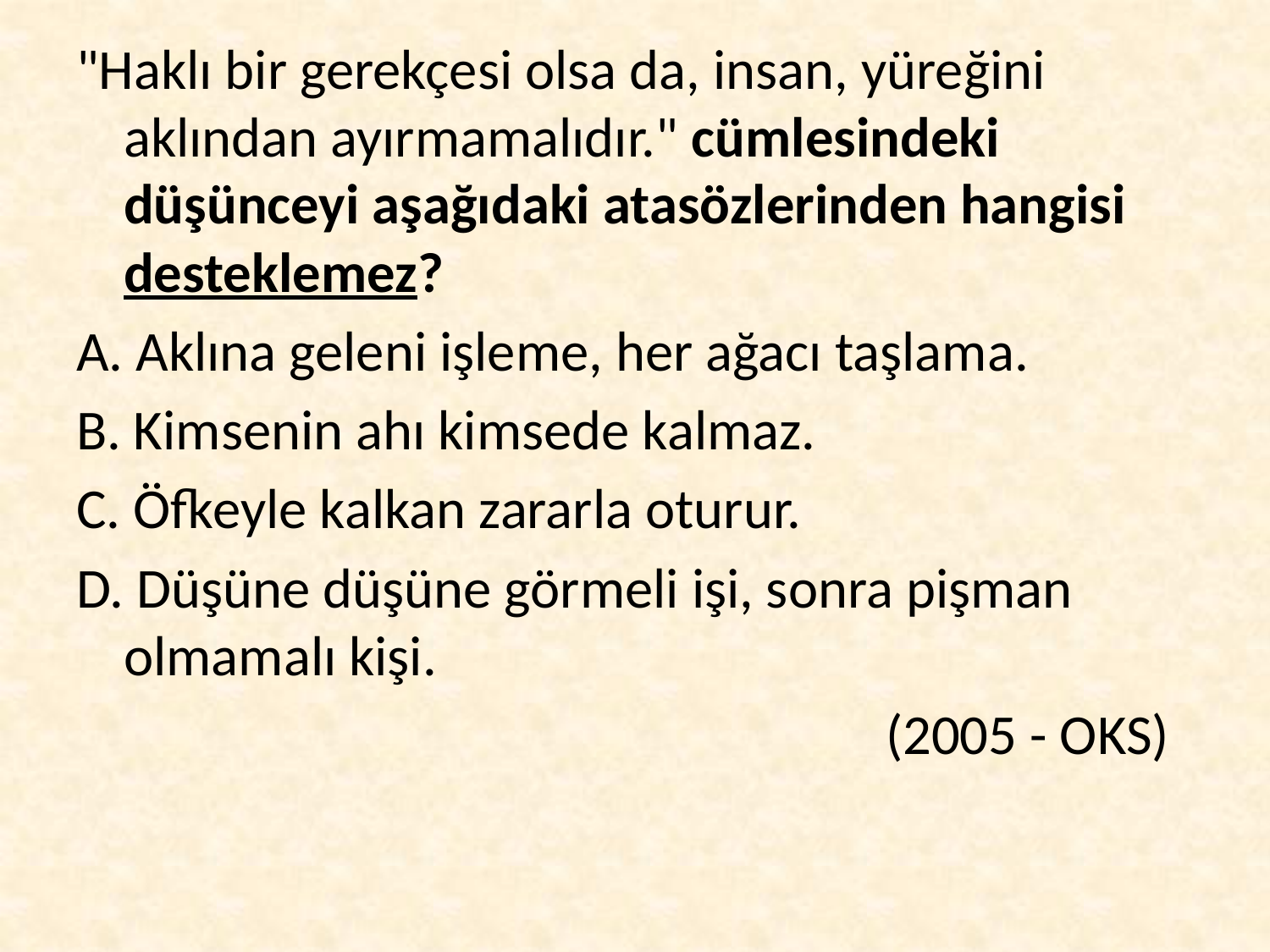

"Haklı bir gerekçesi olsa da, insan, yüreğini aklından ayırmamalıdır." cümlesindeki düşünceyi aşağıdaki atasözlerinden hangisi desteklemez?
A. Aklına geleni işleme, her ağacı taşlama.
B. Kimsenin ahı kimsede kalmaz.
C. Öfkeyle kalkan zararla oturur.
D. Düşüne düşüne görmeli işi, sonra pişman olmamalı kişi.
							(2005 - OKS)